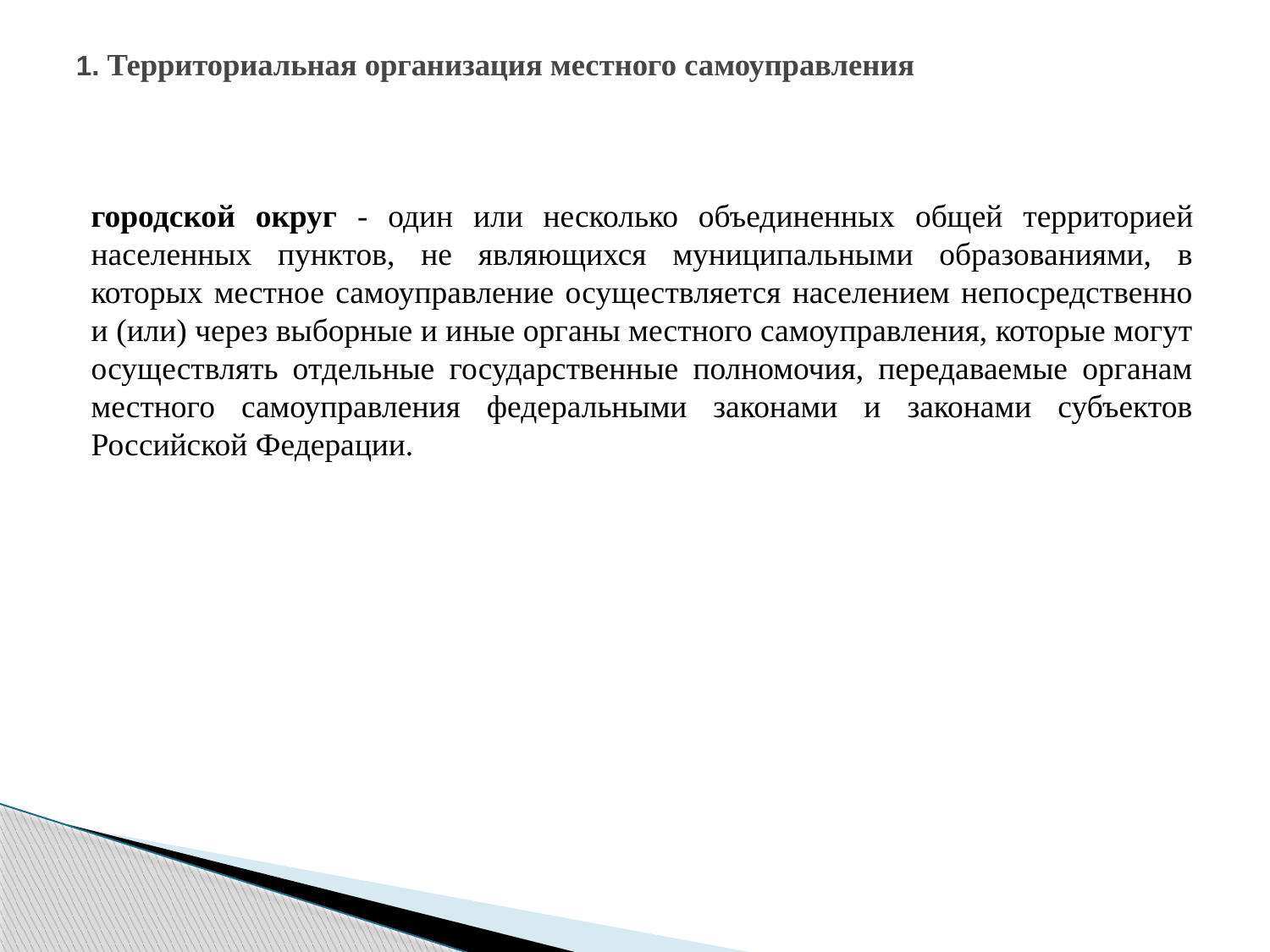

# 1. Территориальная организация местного самоуправления

городской округ - один или несколько объединенных общей территорией населенных пунктов, не являющихся муниципальными образованиями, в которых местное самоуправление осуществляется населением непосредственно и (или) через выборные и иные органы местного самоуправления, которые могут осуществлять отдельные государственные полномочия, передаваемые органам местного самоуправления федеральными законами и законами субъектов Российской Федерации.